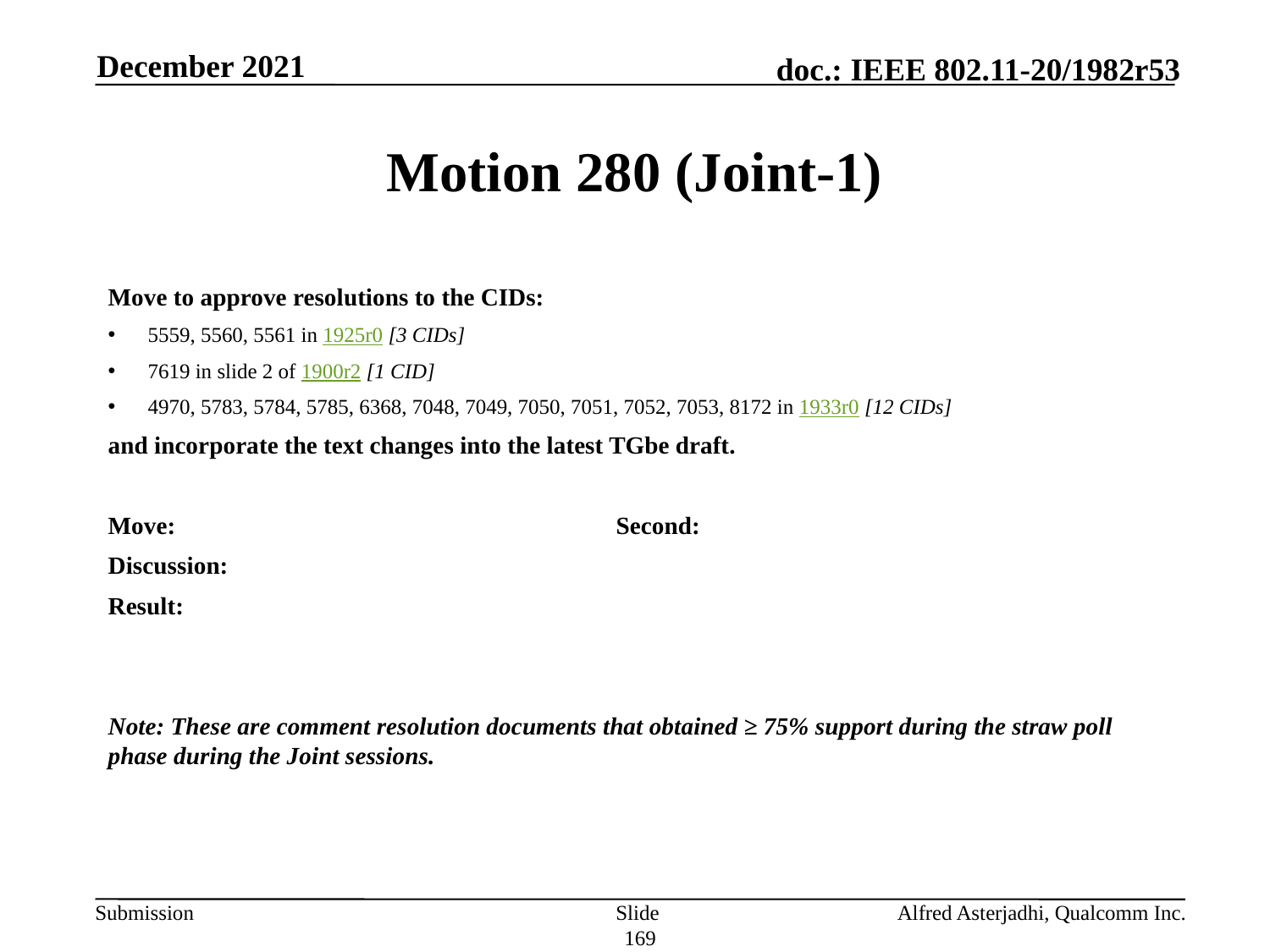

December 2021
# Motion 280 (Joint-1)
Move to approve resolutions to the CIDs:
5559, 5560, 5561 in 1925r0 [3 CIDs]
7619 in slide 2 of 1900r2 [1 CID]
4970, 5783, 5784, 5785, 6368, 7048, 7049, 7050, 7051, 7052, 7053, 8172 in 1933r0 [12 CIDs]
and incorporate the text changes into the latest TGbe draft.

Move:  				Second:
Discussion:
Result:

Note: These are comment resolution documents that obtained ≥ 75% support during the straw poll phase during the Joint sessions.

Slide 169
Alfred Asterjadhi, Qualcomm Inc.